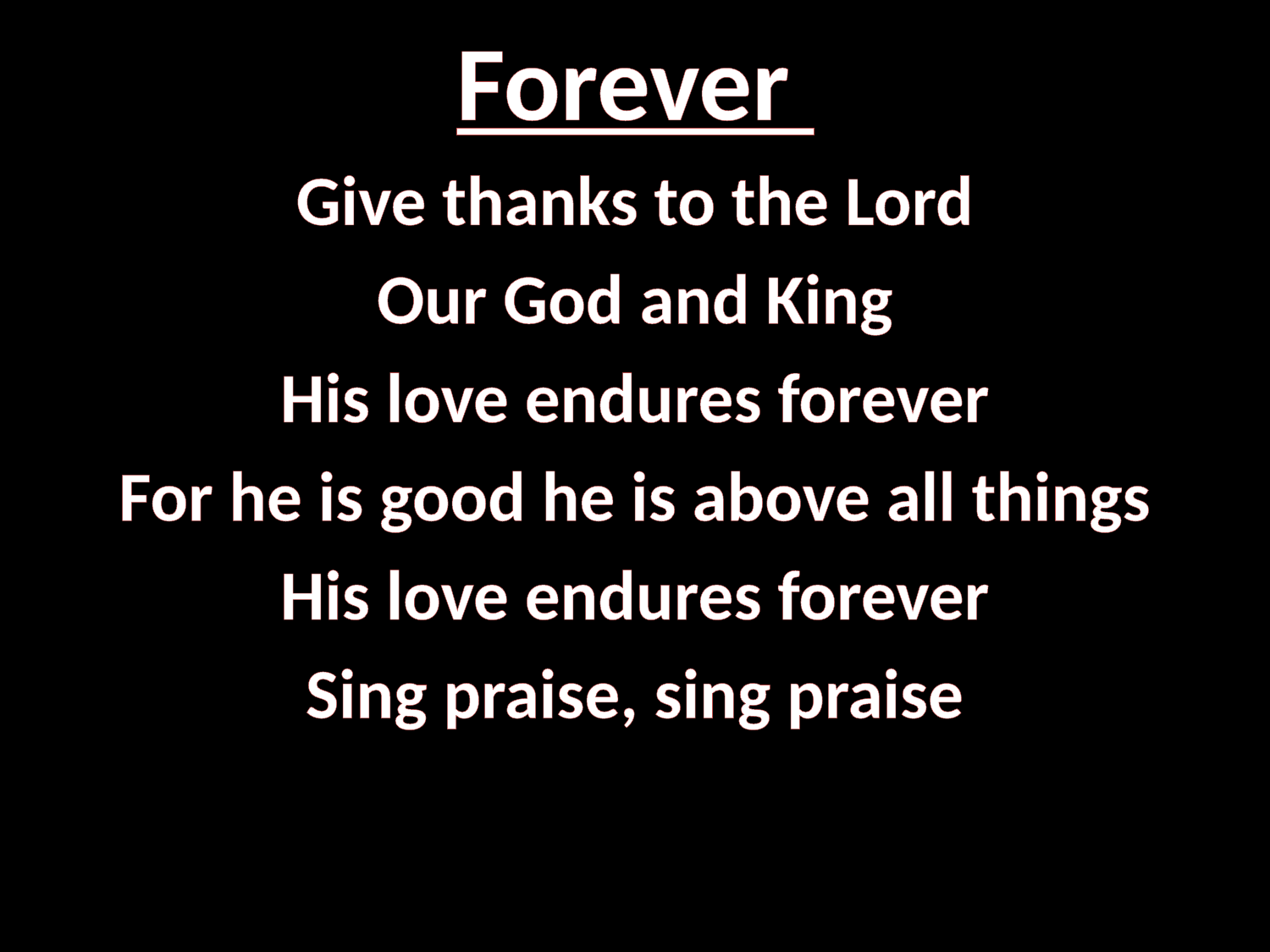

# Forever
Give thanks to the Lord
Our God and King
His love endures forever
For he is good he is above all things
His love endures forever
Sing praise, sing praise